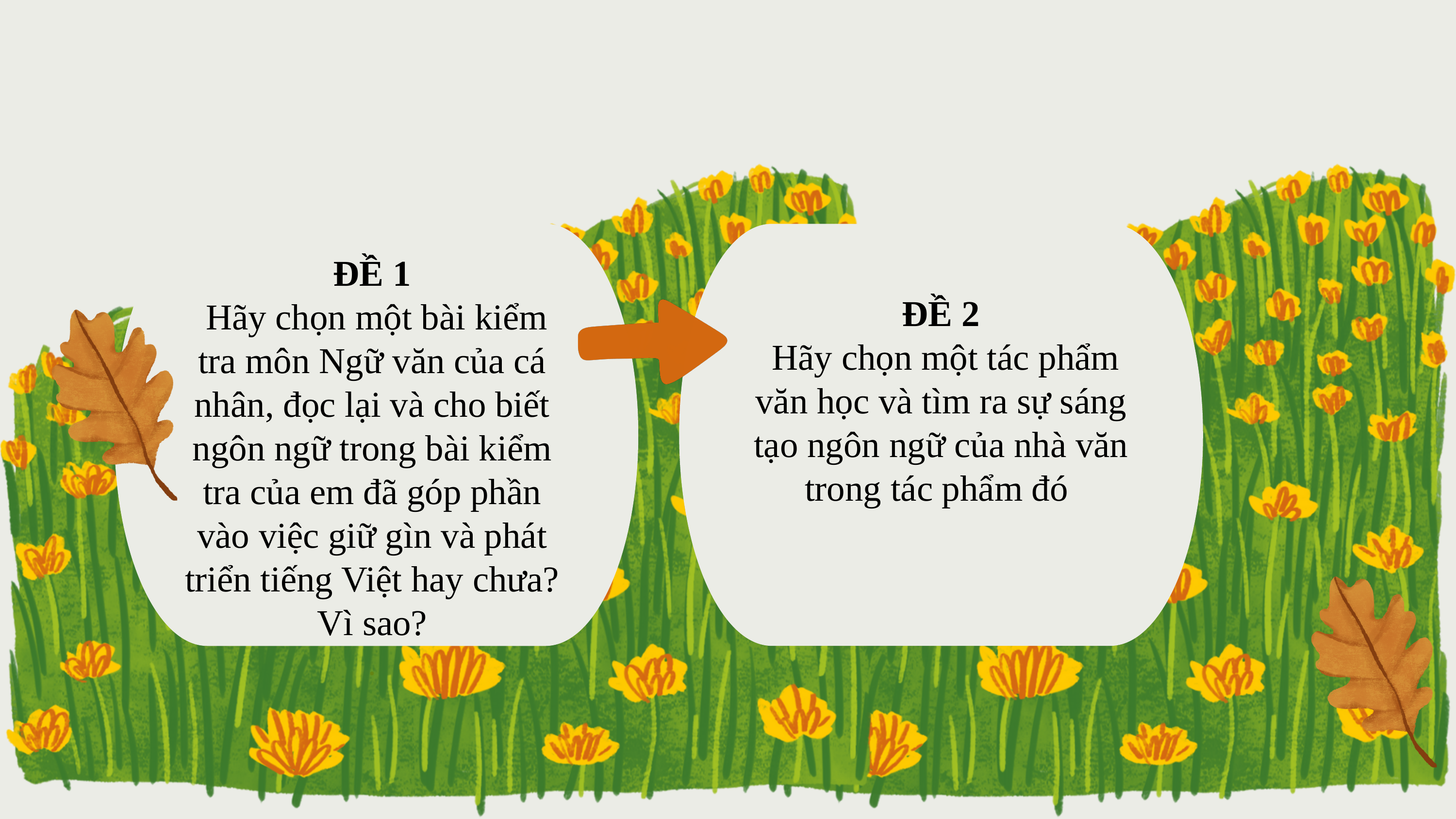

ĐỀ 1
 Hãy chọn một bài kiểm tra môn Ngữ văn của cá nhân, đọc lại và cho biết ngôn ngữ trong bài kiểm tra của em đã góp phần vào việc giữ gìn và phát triển tiếng Việt hay chưa? Vì sao?
.

ĐỀ 2
 Hãy chọn một tác phẩm văn học và tìm ra sự sáng tạo ngôn ngữ của nhà văn trong tác phẩm đó